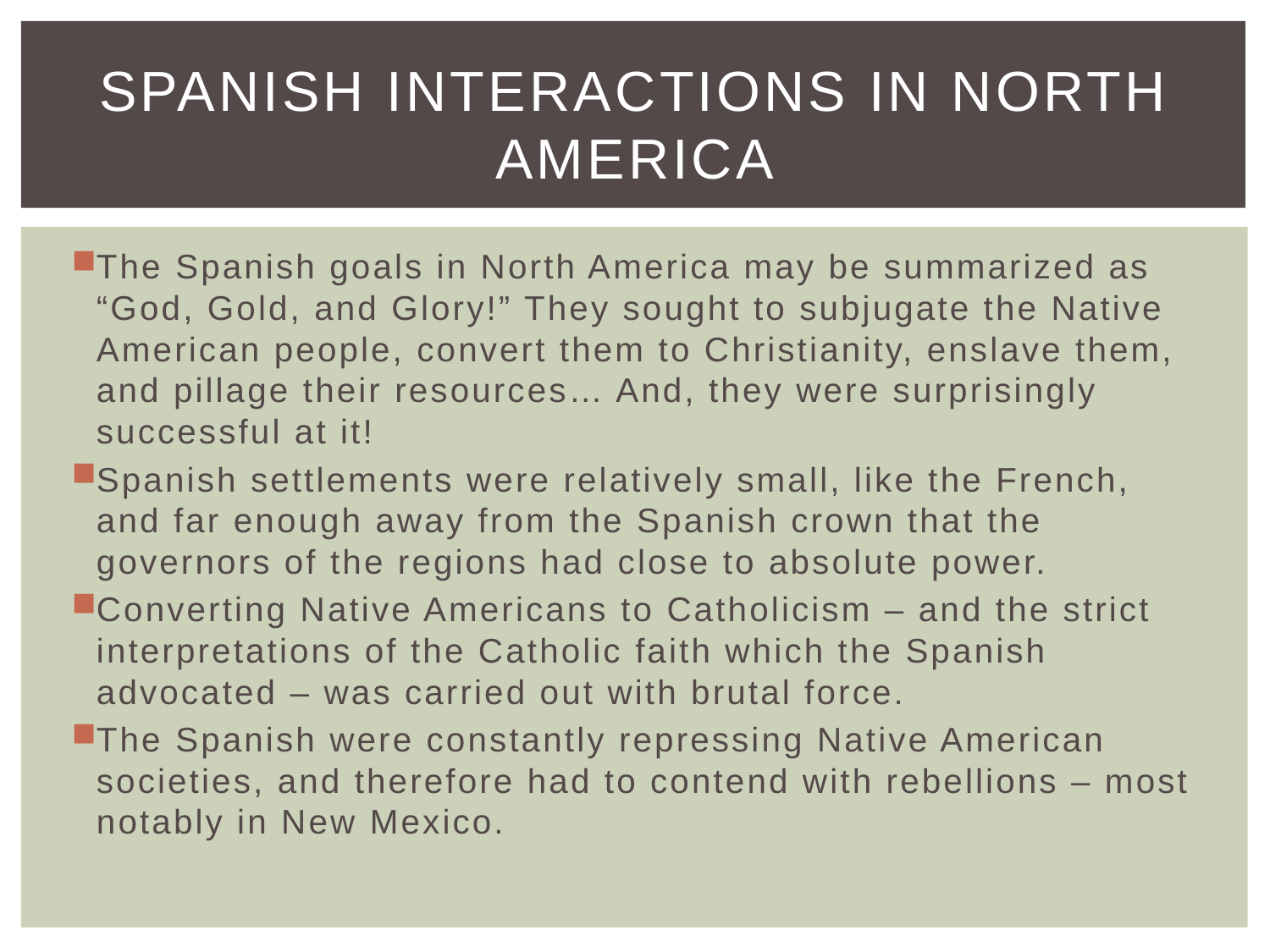

# Spanish Interactions In North America
The Spanish goals in North America may be summarized as “God, Gold, and Glory!” They sought to subjugate the Native American people, convert them to Christianity, enslave them, and pillage their resources… And, they were surprisingly successful at it!
Spanish settlements were relatively small, like the French, and far enough away from the Spanish crown that the governors of the regions had close to absolute power.
Converting Native Americans to Catholicism – and the strict interpretations of the Catholic faith which the Spanish advocated – was carried out with brutal force.
The Spanish were constantly repressing Native American societies, and therefore had to contend with rebellions – most notably in New Mexico.